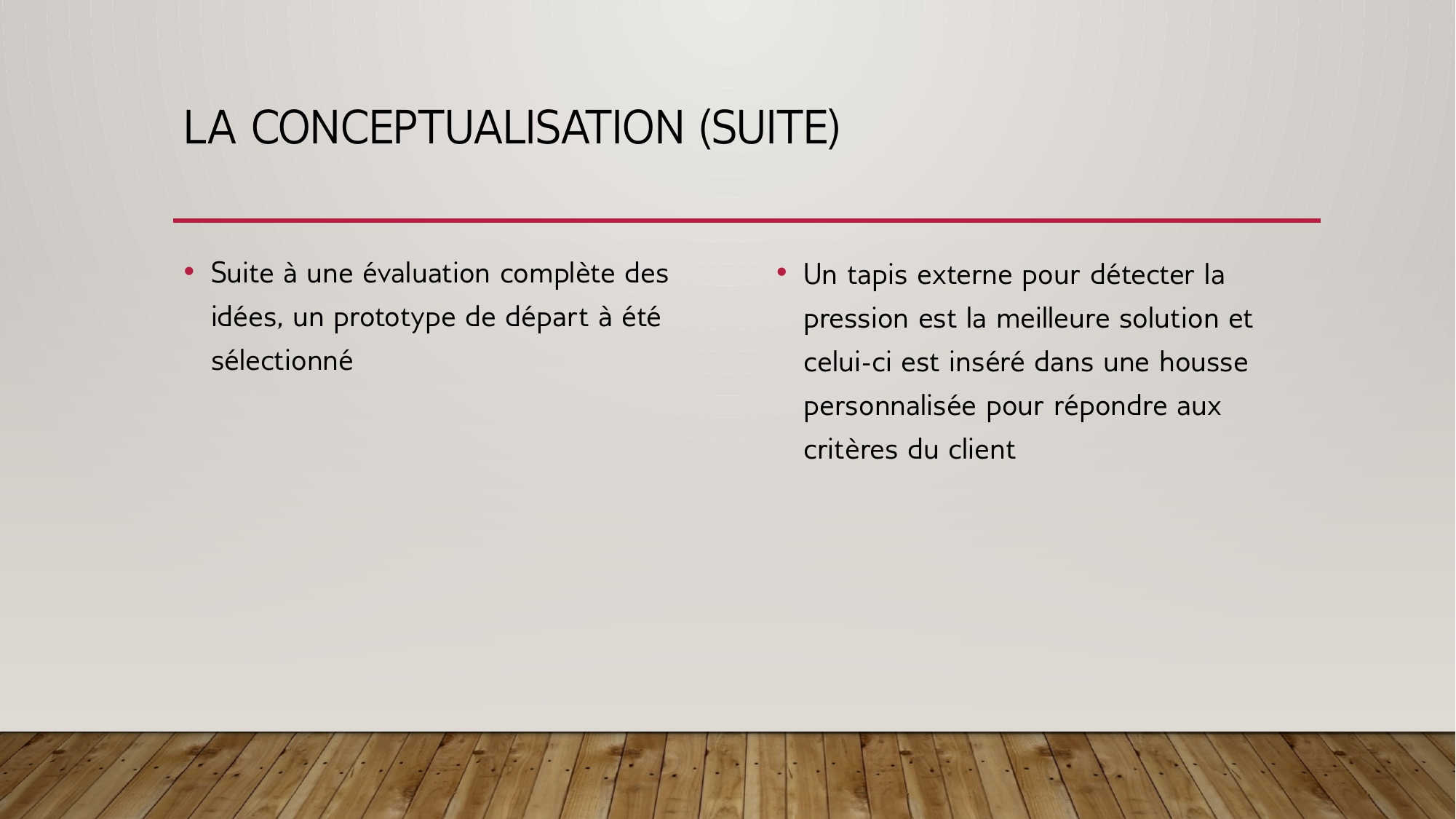

# La conceptualisation (suite)
Suite à une évaluation complète des idées, un prototype de départ à été sélectionné
Un tapis externe pour détecter la pression est la meilleure solution et celui-ci est inséré dans une housse personnalisée pour répondre aux critères du client